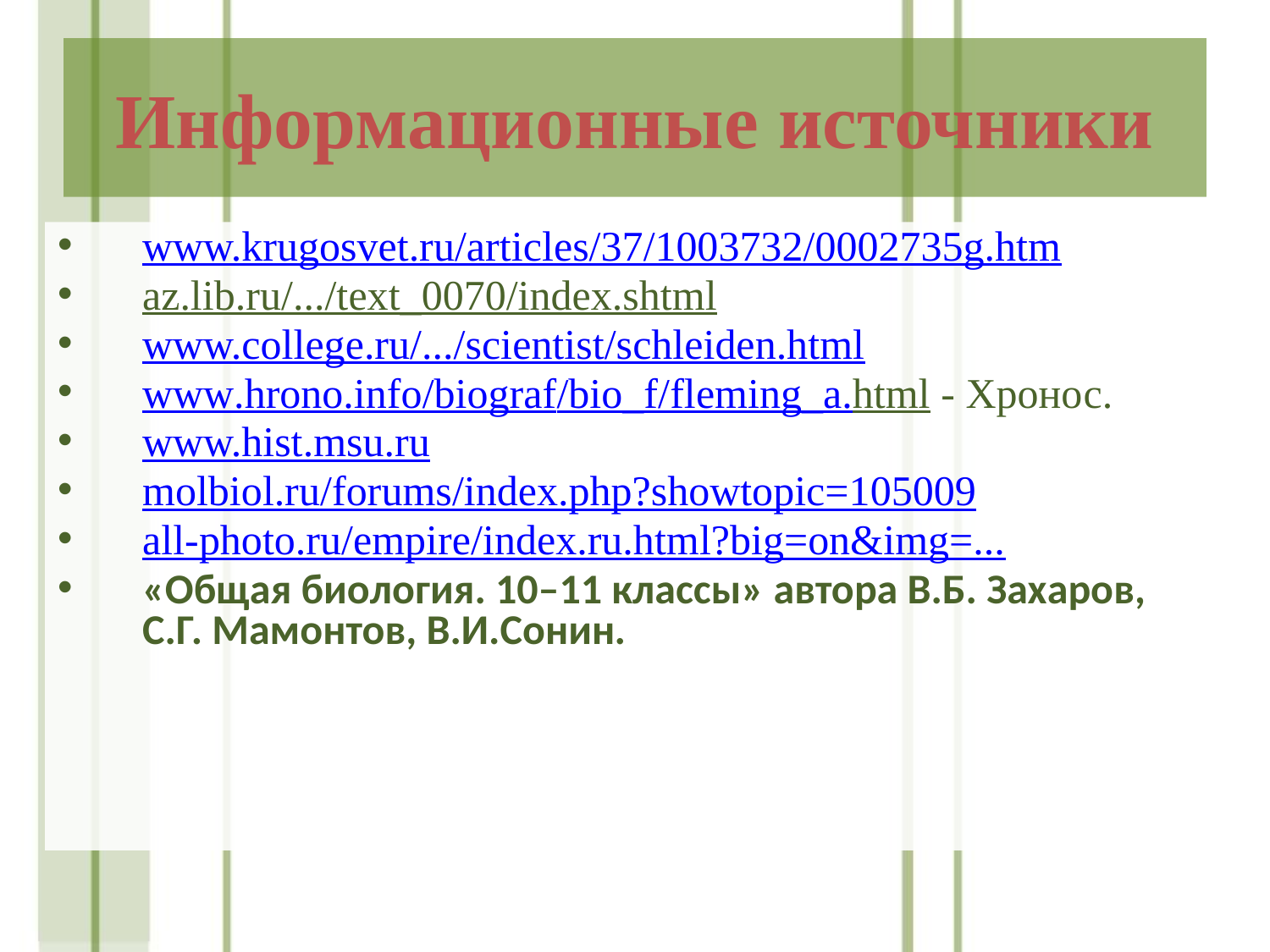

# Информационные источники
www.krugosvet.ru/articles/37/1003732/0002735g.htm
az.lib.ru/.../text_0070/index.shtml
www.college.ru/.../scientist/schleiden.html
www.hrono.info/biograf/bio_f/fleming_a.html - Хронос.
www.hist.msu.ru
molbiol.ru/forums/index.php?showtopic=105009
all-photo.ru/empire/index.ru.html?big=on&img=...
«Общая биология. 10–11 классы» автора В.Б. Захаров, С.Г. Мамонтов, В.И.Сонин.